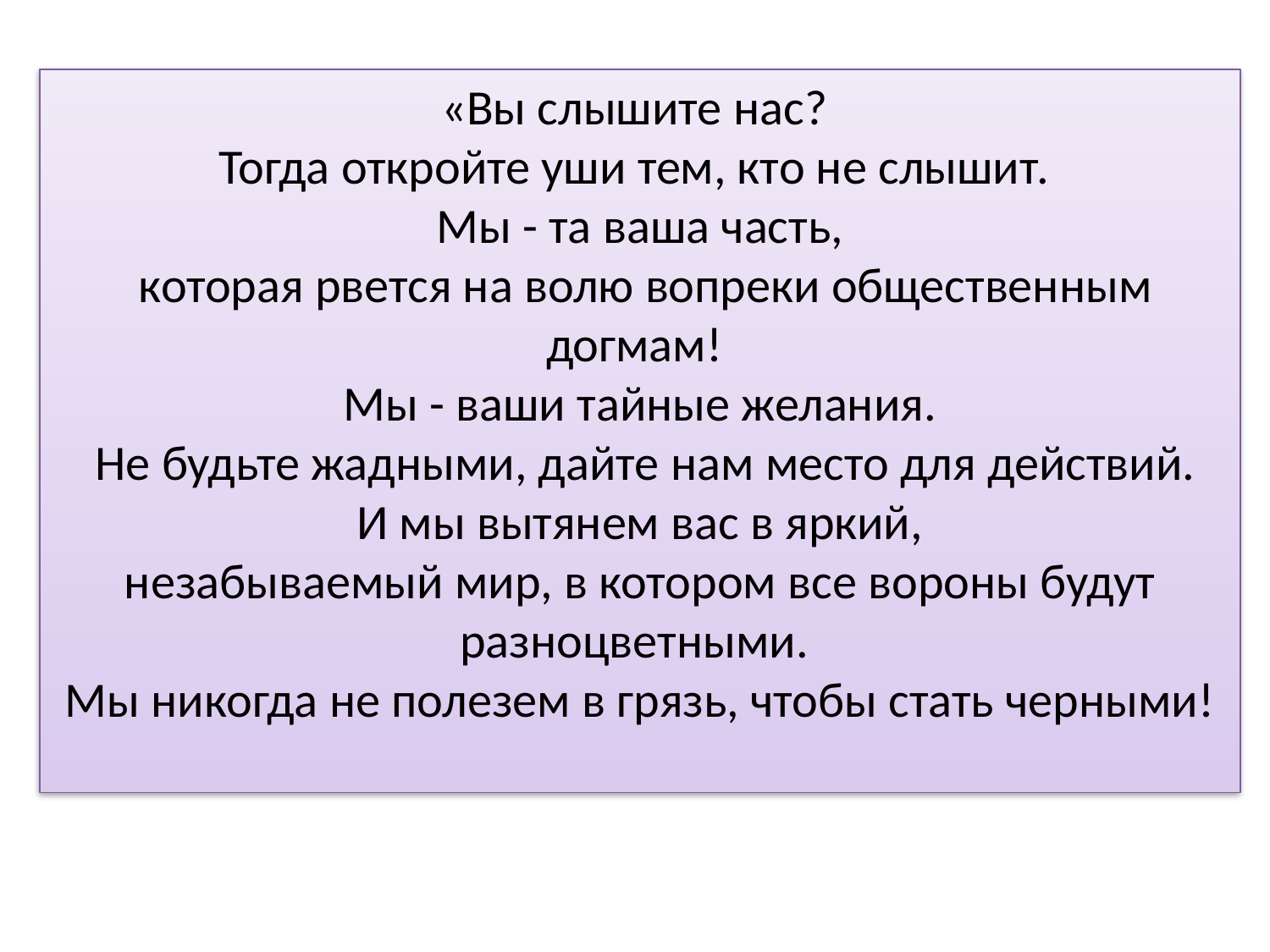

«Вы слышите нас?
Тогда откройте уши тем, кто не слышит.
Мы - та ваша часть,
 которая рвется на волю вопреки общественным догмам!
Мы - ваши тайные желания.
 Не будьте жадными, дайте нам место для действий.
 И мы вытянем вас в яркий,
незабываемый мир, в котором все вороны будут разноцветными.
Мы никогда не полезем в грязь, чтобы стать черными!